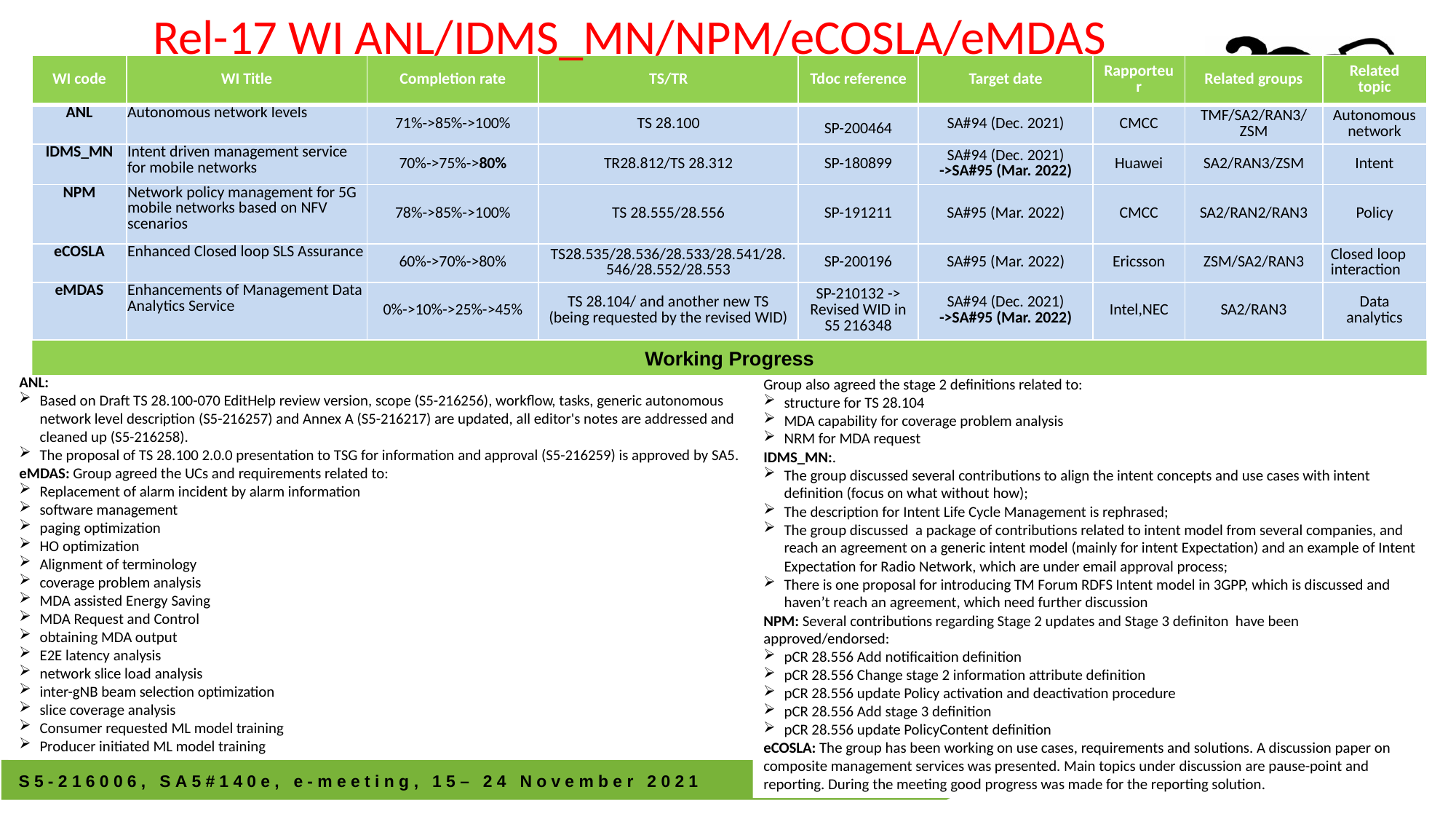

Rel-17 WI ANL/IDMS_MN/NPM/eCOSLA/eMDAS
| WI code | WI Title | Completion rate | TS/TR | Tdoc reference | Target date | Rapporteur | Related groups | Related topic |
| --- | --- | --- | --- | --- | --- | --- | --- | --- |
| ANL | Autonomous network levels | 71%->85%->100% | TS 28.100 | SP-200464 | SA#94 (Dec. 2021) | CMCC | TMF/SA2/RAN3/ZSM | Autonomous network |
| IDMS\_MN | Intent driven management service for mobile networks | 70%->75%->80% | TR28.812/TS 28.312 | SP-180899 | SA#94 (Dec. 2021) ->SA#95 (Mar. 2022) | Huawei | SA2/RAN3/ZSM | Intent |
| NPM | Network policy management for 5G mobile networks based on NFV scenarios | 78%->85%->100% | TS 28.555/28.556 | SP-191211 | SA#95 (Mar. 2022) | CMCC | SA2/RAN2/RAN3 | Policy |
| eCOSLA | Enhanced Closed loop SLS Assurance | 60%->70%->80% | TS28.535/28.536/28.533/28.541/28.546/28.552/28.553 | SP-200196 | SA#95 (Mar. 2022) | Ericsson | ZSM/SA2/RAN3 | Closed loop interaction |
| eMDAS | Enhancements of Management Data Analytics Service | 0%->10%->25%->45% | TS 28.104/ and another new TS (being requested by the revised WID) | SP-210132 -> Revised WID in S5 216348 | SA#94 (Dec. 2021) ->SA#95 (Mar. 2022) | Intel,NEC | SA2/RAN3 | Data analytics |
Working Progress
ANL:
Based on Draft TS 28.100-070 EditHelp review version, scope (S5-216256), workflow, tasks, generic autonomous network level description (S5-216257) and Annex A (S5-216217) are updated, all editor's notes are addressed and cleaned up (S5-216258).
The proposal of TS 28.100 2.0.0 presentation to TSG for information and approval (S5-216259) is approved by SA5.
eMDAS: Group agreed the UCs and requirements related to:
Replacement of alarm incident by alarm information
software management
paging optimization
HO optimization
Alignment of terminology
coverage problem analysis
MDA assisted Energy Saving
MDA Request and Control
obtaining MDA output
E2E latency analysis
network slice load analysis
inter-gNB beam selection optimization
slice coverage analysis
Consumer requested ML model training
Producer initiated ML model training
Group also agreed the stage 2 definitions related to:
structure for TS 28.104
MDA capability for coverage problem analysis
NRM for MDA request
IDMS_MN:.
The group discussed several contributions to align the intent concepts and use cases with intent definition (focus on what without how);
The description for Intent Life Cycle Management is rephrased;
The group discussed  a package of contributions related to intent model from several companies, and reach an agreement on a generic intent model (mainly for intent Expectation) and an example of Intent Expectation for Radio Network, which are under email approval process;
There is one proposal for introducing TM Forum RDFS Intent model in 3GPP, which is discussed and haven’t reach an agreement, which need further discussion
NPM: Several contributions regarding Stage 2 updates and Stage 3 definiton  have been approved/endorsed:
pCR 28.556 Add notificaition definition
pCR 28.556 Change stage 2 information attribute definition
pCR 28.556 update Policy activation and deactivation procedure
pCR 28.556 Add stage 3 definition
pCR 28.556 update PolicyContent definition
eCOSLA: The group has been working on use cases, requirements and solutions. A discussion paper on composite management services was presented. Main topics under discussion are pause-point and reporting. During the meeting good progress was made for the reporting solution.